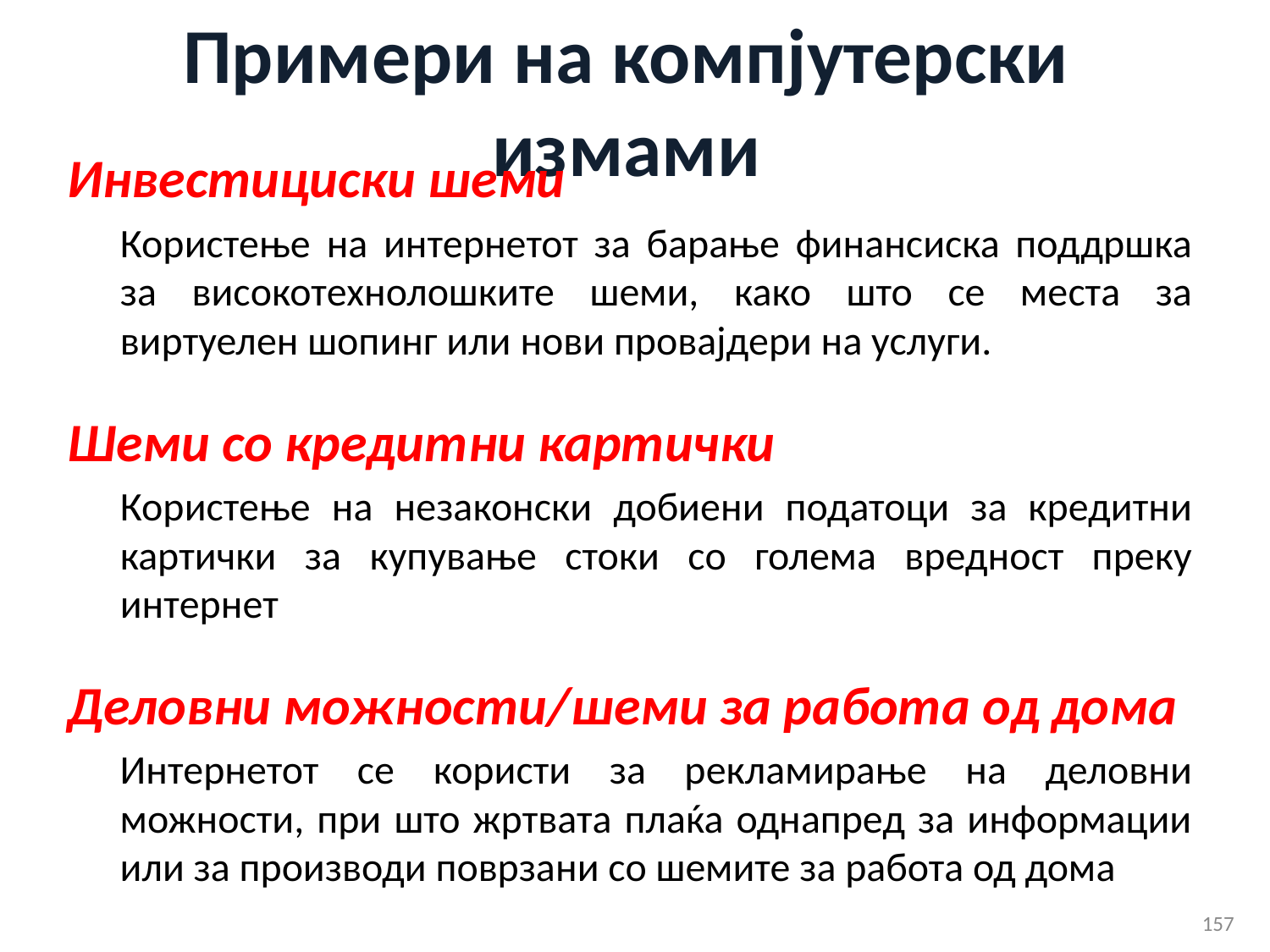

# Примери на компјутерски измами
Инвестициски шеми
Користење на интернетот за барање финансиска поддршка за високотехнолошките шеми, како што се места за виртуелен шопинг или нови провајдери на услуги.

Шеми со кредитни картички
Користење на незаконски добиени податоци за кредитни картички за купување стоки со голема вредност преку интернет

Деловни можности/шеми за работа од дома
Интернетот се користи за рекламирање на деловни можности, при што жртвата плаќа однапред за информации или за производи поврзани со шемите за работа од дома
157